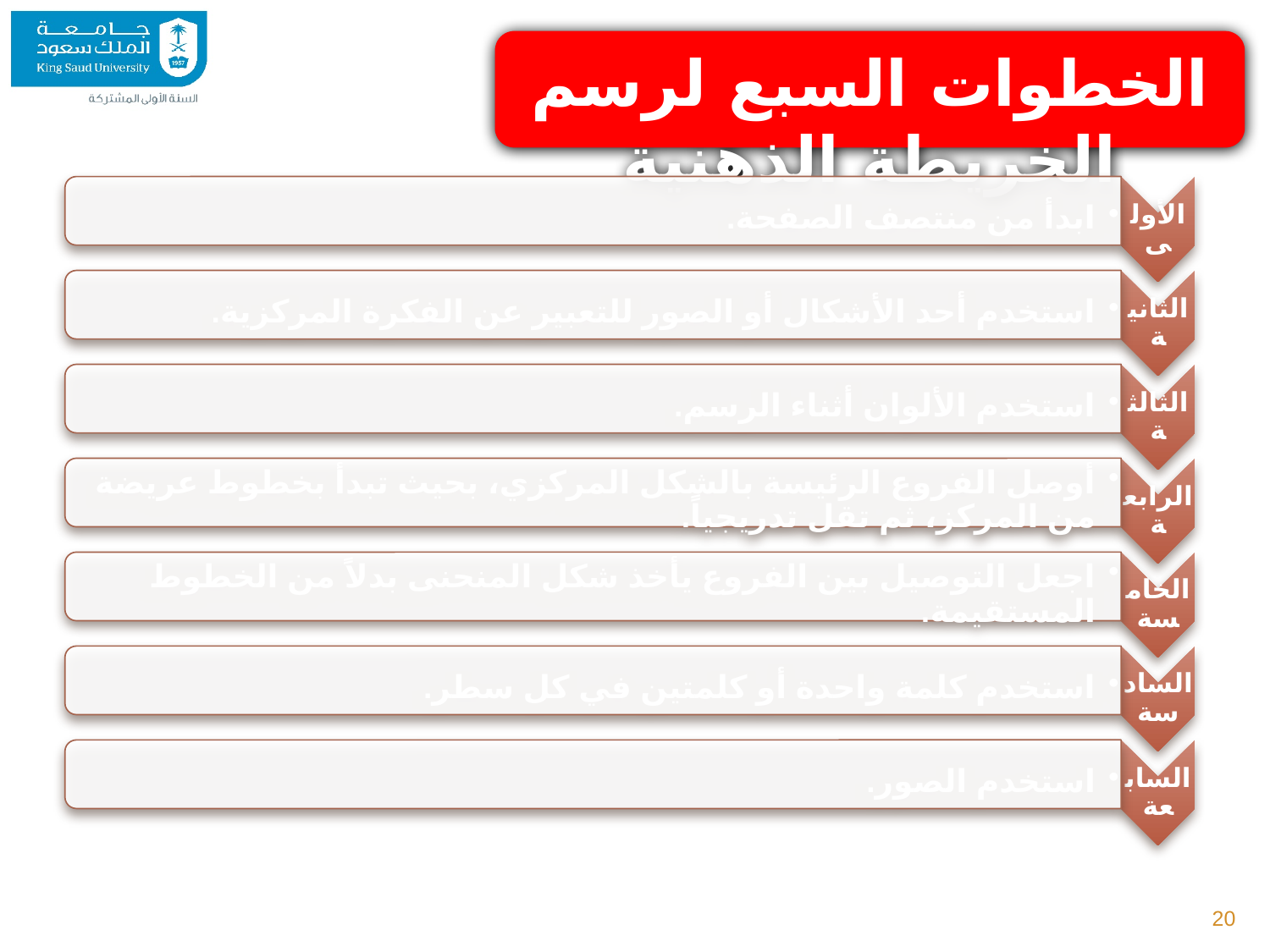

الخطوات السبع لرسم الخريطة الذهنية

الأولى
ابدأ من منتصف الصفحة.
الثانية
استخدم أحد الأشكال أو الصور للتعبير عن الفكرة المركزية.
الثالثة
استخدم الألوان أثناء الرسم.
الرابعة
أوصل الفروع الرئيسة بالشكل المركزي، بحيث تبدأ بخطوط عريضة من المركز، ثم تقل تدريجياً.
الخامسة
اجعل التوصيل بين الفروع يأخذ شكل المنحنى بدلاً من الخطوط المستقيمة.
السادسة
استخدم كلمة واحدة أو كلمتين في كل سطر.
السابعة
استخدم الصور.
20